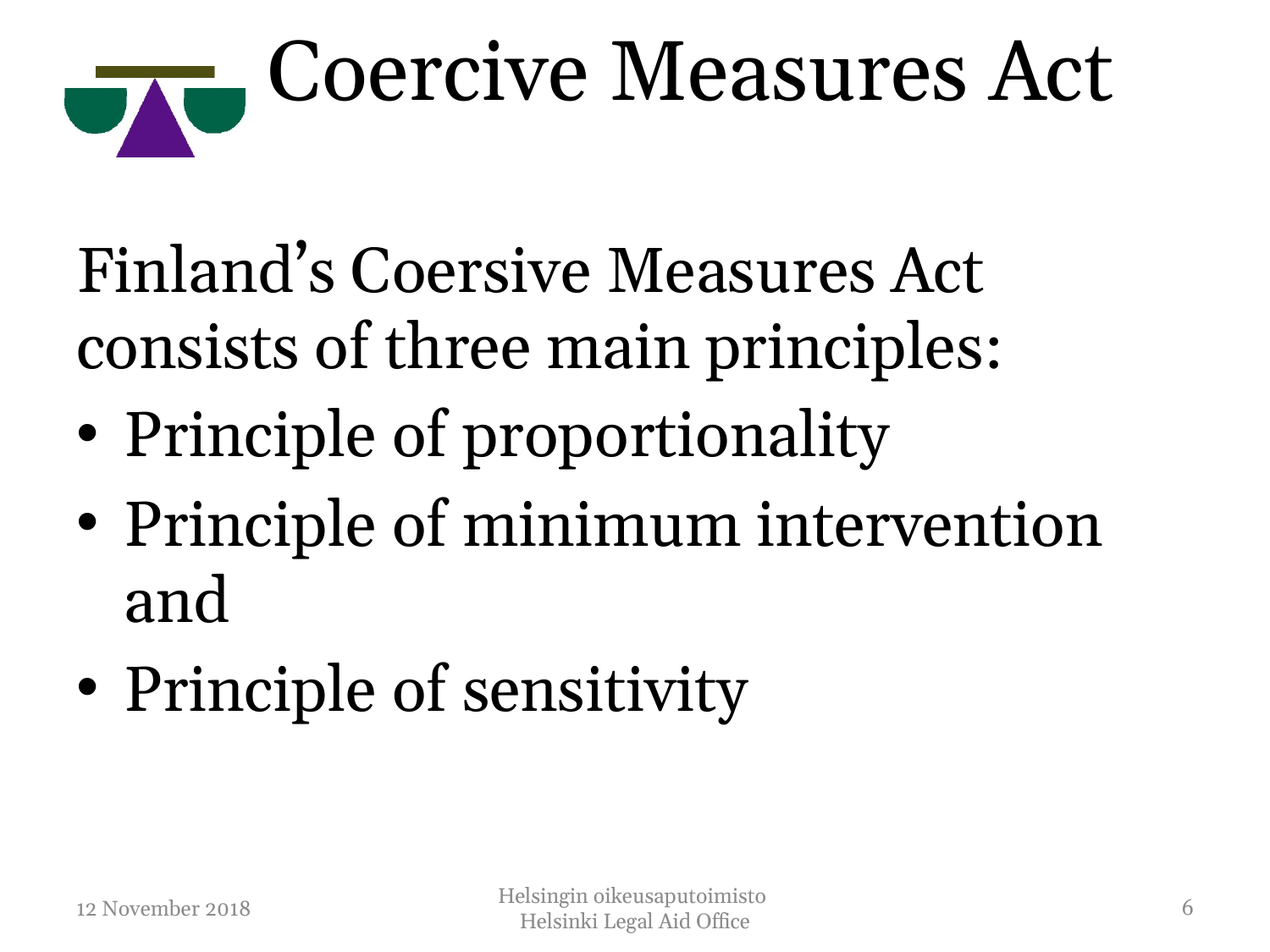

# Coercive Measures Act
Finland’s Coersive Measures Act consists of three main principles:
Principle of proportionality
Principle of minimum intervention and
Principle of sensitivity
12 November 2018
Helsingin oikeusaputoimisto
Helsinki Legal Aid Office
6